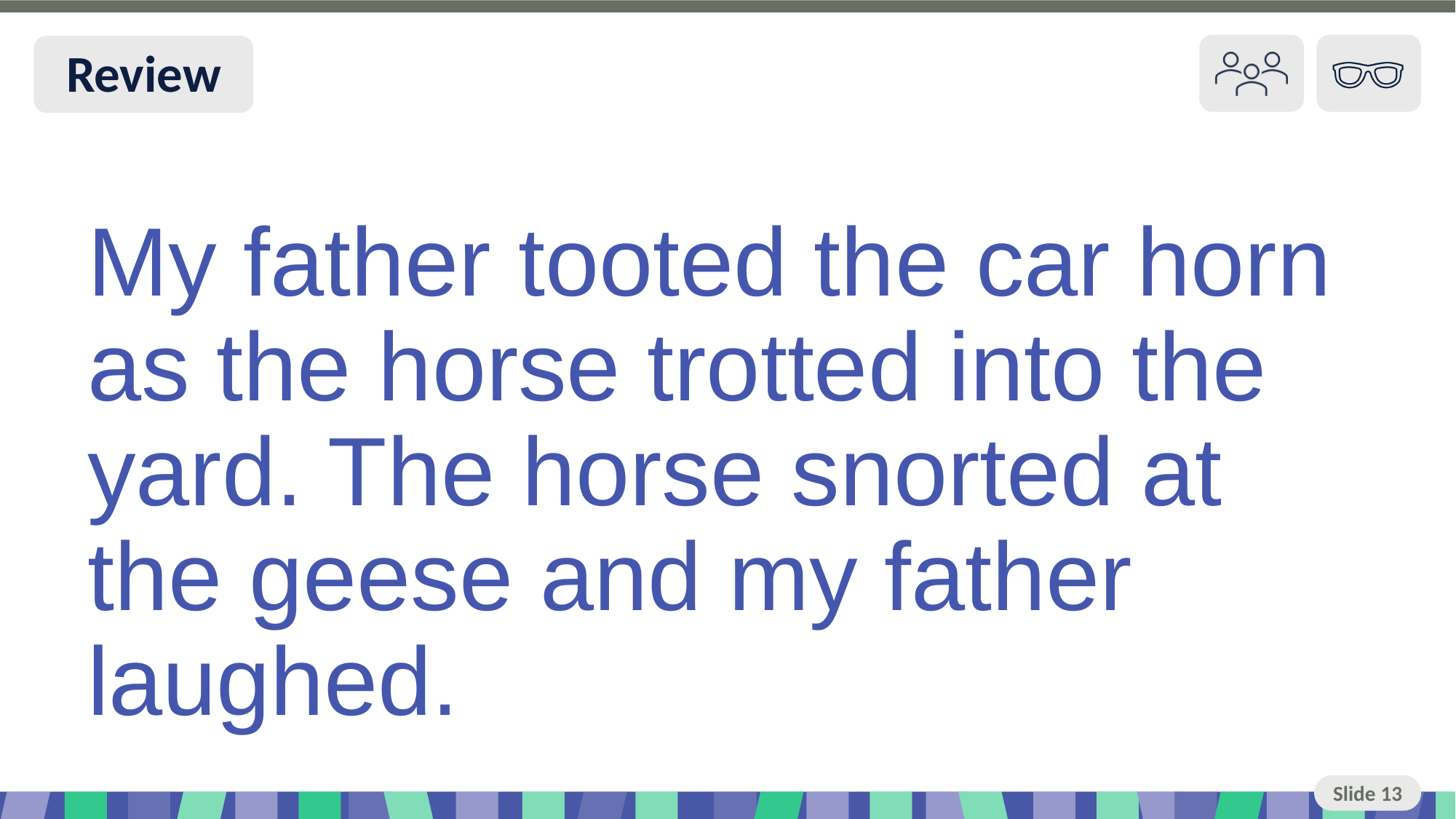

Slide 13 Review
My father tooted the car horn as the horse trotted into the yard. The horse snorted at the geese and my father laughed.